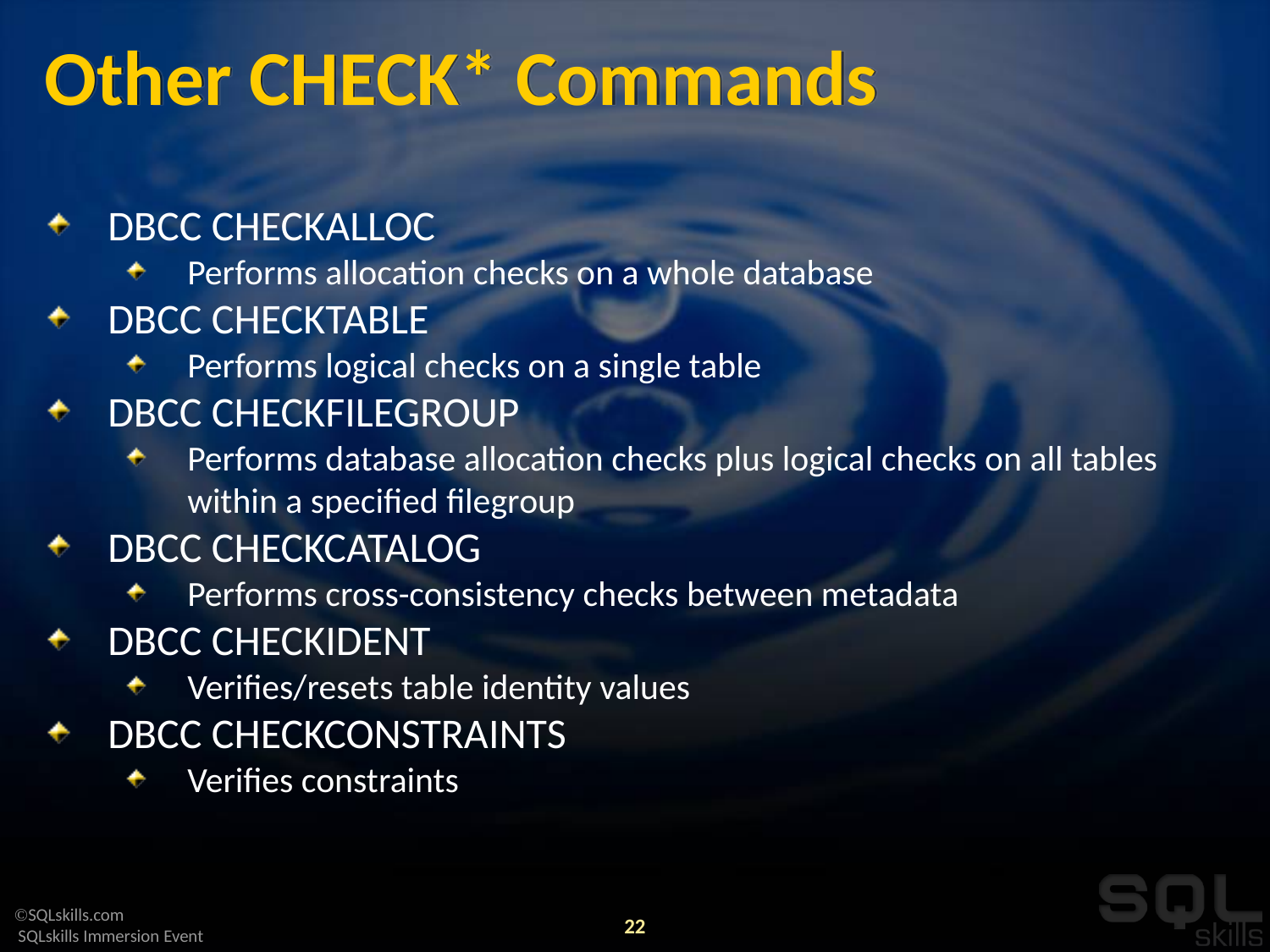

# Other CHECK* Commands
DBCC CHECKALLOC
Performs allocation checks on a whole database
DBCC CHECKTABLE
Performs logical checks on a single table
DBCC CHECKFILEGROUP
Performs database allocation checks plus logical checks on all tables within a specified filegroup
DBCC CHECKCATALOG
Performs cross-consistency checks between metadata
DBCC CHECKIDENT
Verifies/resets table identity values
DBCC CHECKCONSTRAINTS
Verifies constraints
22